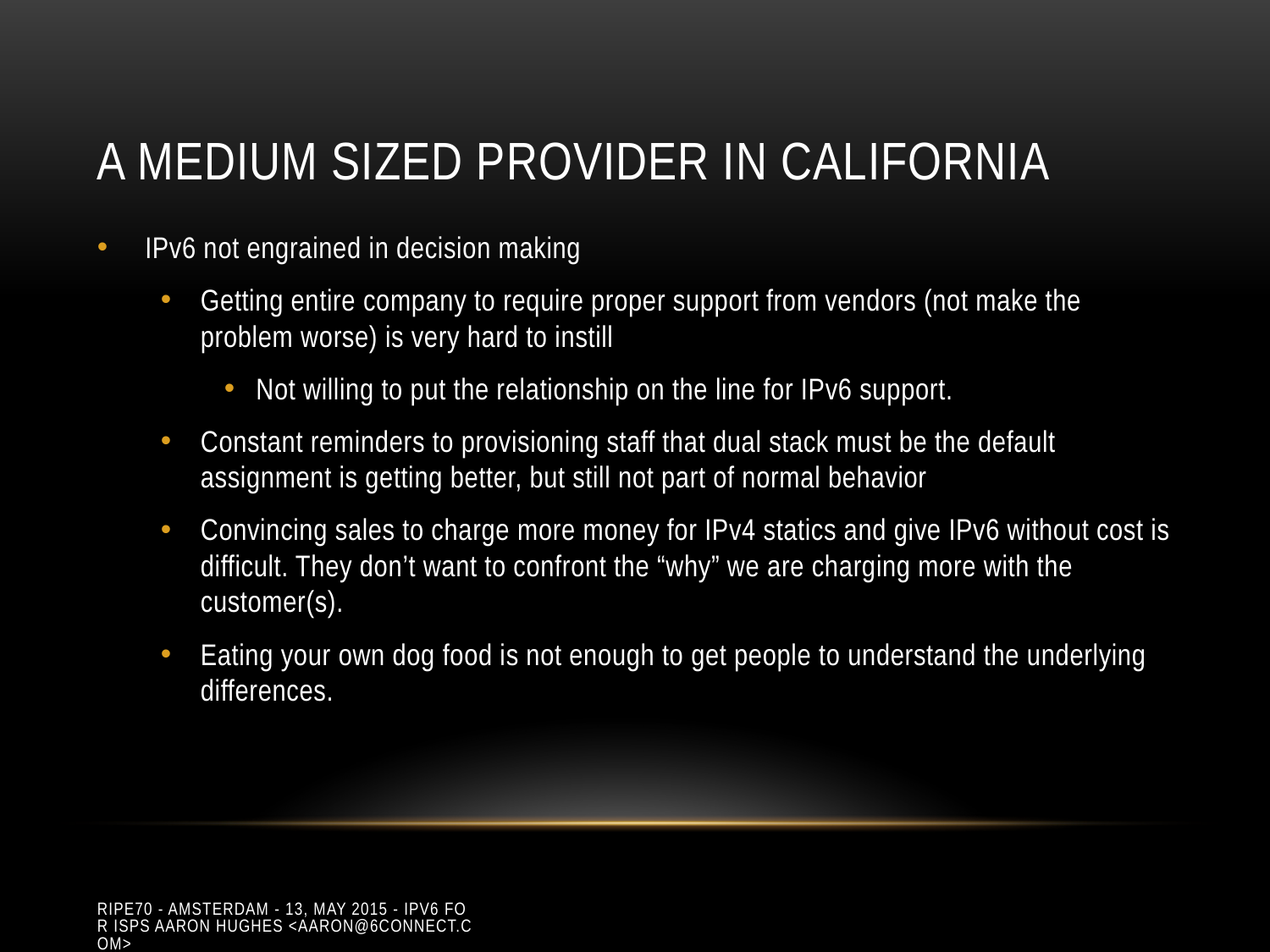

# A medium sized provider in California
IPv6 not engrained in decision making
Getting entire company to require proper support from vendors (not make the problem worse) is very hard to instill
Not willing to put the relationship on the line for IPv6 support.
Constant reminders to provisioning staff that dual stack must be the default assignment is getting better, but still not part of normal behavior
Convincing sales to charge more money for IPv4 statics and give IPv6 without cost is difficult. They don’t want to confront the “why” we are charging more with the customer(s).
Eating your own dog food is not enough to get people to understand the underlying differences.

RIPE70 - Amsterdam - 13, May 2015 - IPv6 for ISPs Aaron Hughes <aaron@6connect.com>